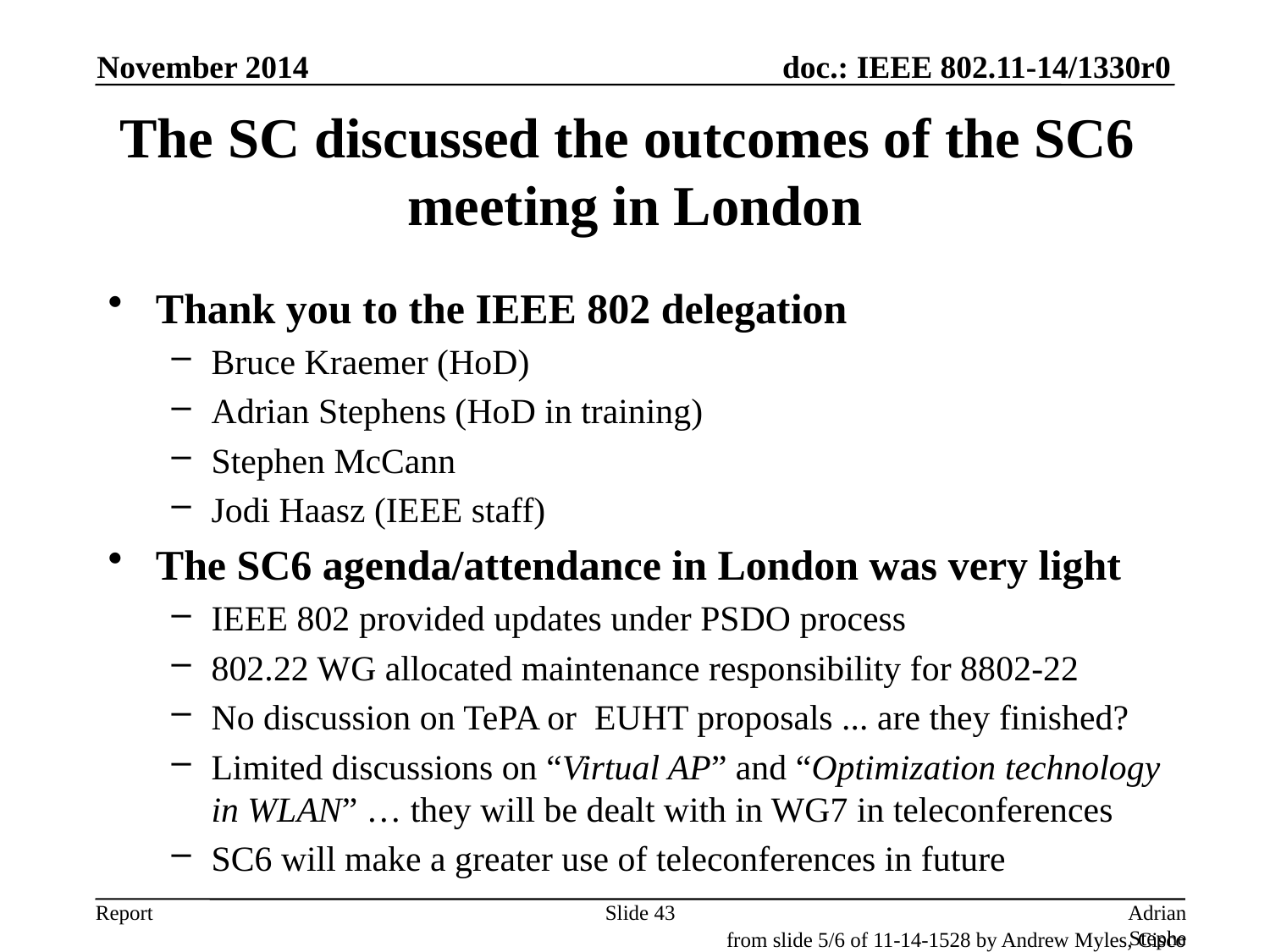

November 2014
# The SC discussed the outcomes of the SC6  meeting in London
Thank you to the IEEE 802 delegation
Bruce Kraemer (HoD)
Adrian Stephens (HoD in training)
Stephen McCann
Jodi Haasz (IEEE staff)
The SC6 agenda/attendance in London was very light
IEEE 802 provided updates under PSDO process
802.22 WG allocated maintenance responsibility for 8802-22
No discussion on TePA or  EUHT proposals ... are they finished?
Limited discussions on “Virtual AP” and “Optimization technology in WLAN” … they will be dealt with in WG7 in teleconferences
SC6 will make a greater use of teleconferences in future

Slide 43
Adrian Stephens, Intel Corporation
from slide 5/6 of 11-14-1528 by Andrew Myles, Cisco